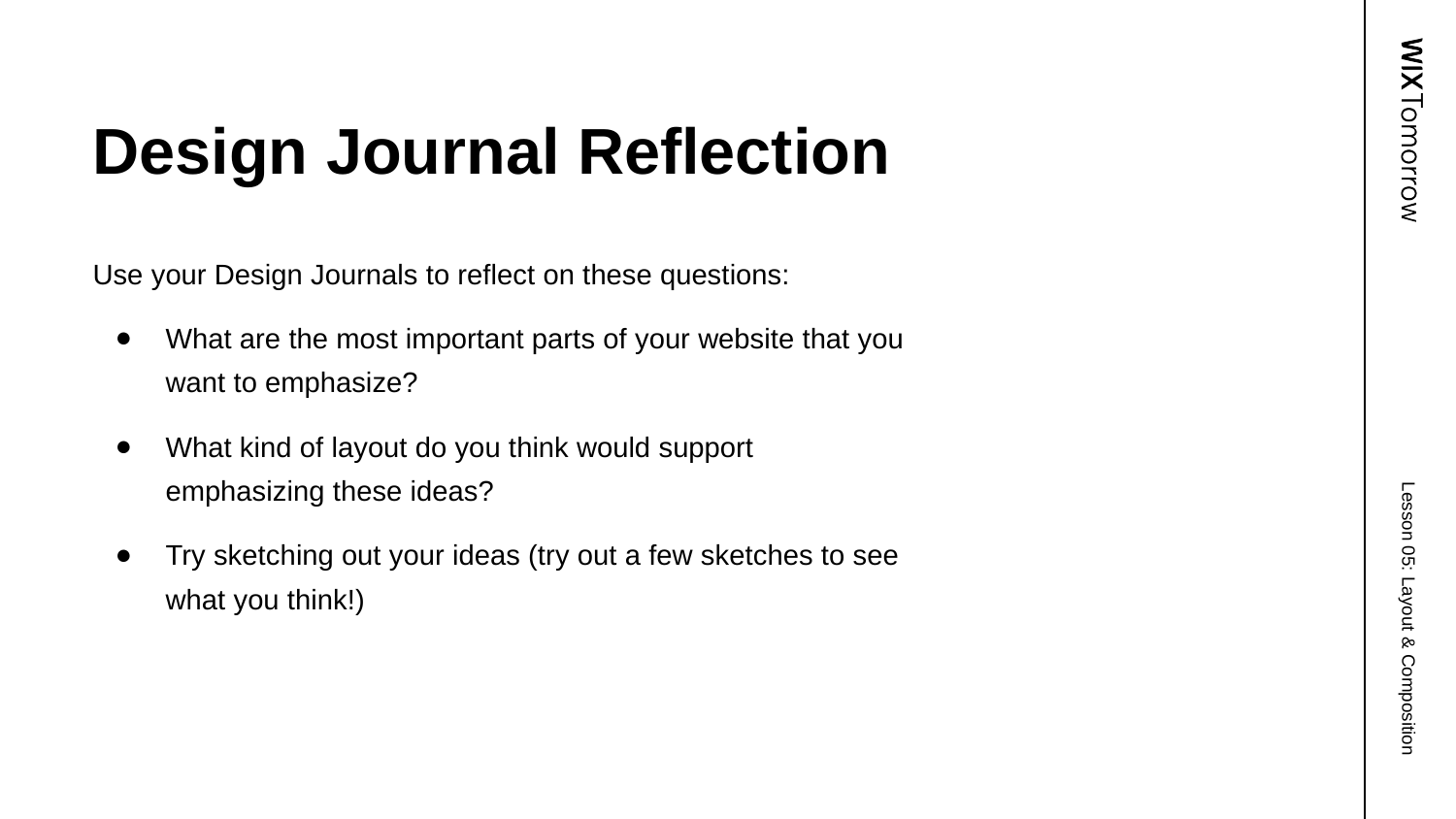

# Design Journal Reflection
Use your Design Journals to reflect on these questions:
What are the most important parts of your website that you want to emphasize?
What kind of layout do you think would support emphasizing these ideas?
Try sketching out your ideas (try out a few sketches to see what you think!)